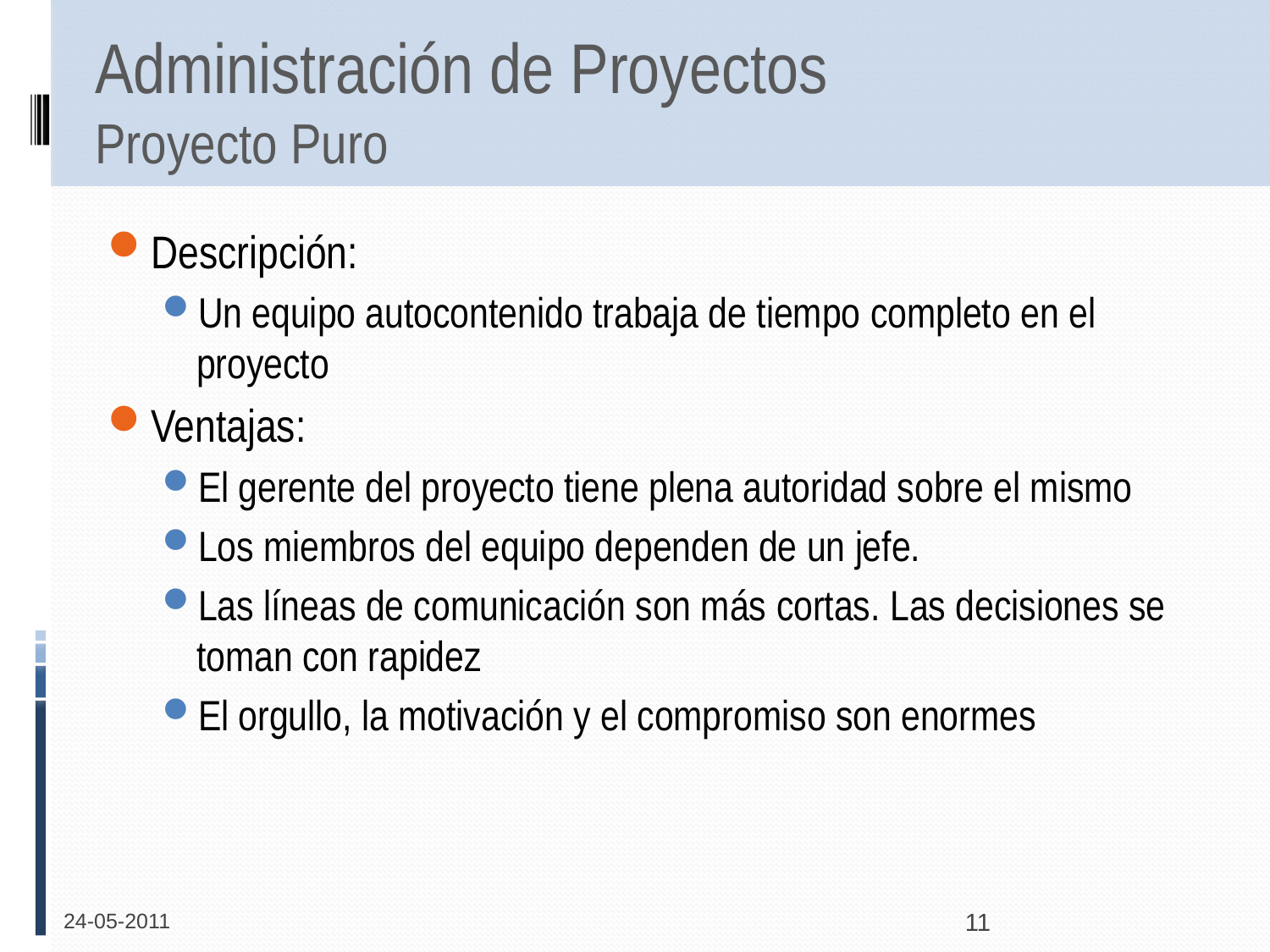

# Administración de Proyectos Proyecto Puro
Descripción:
Un equipo autocontenido trabaja de tiempo completo en el proyecto
Ventajas:
El gerente del proyecto tiene plena autoridad sobre el mismo
Los miembros del equipo dependen de un jefe.
Las líneas de comunicación son más cortas. Las decisiones se toman con rapidez
El orgullo, la motivación y el compromiso son enormes

24-05-2011
11